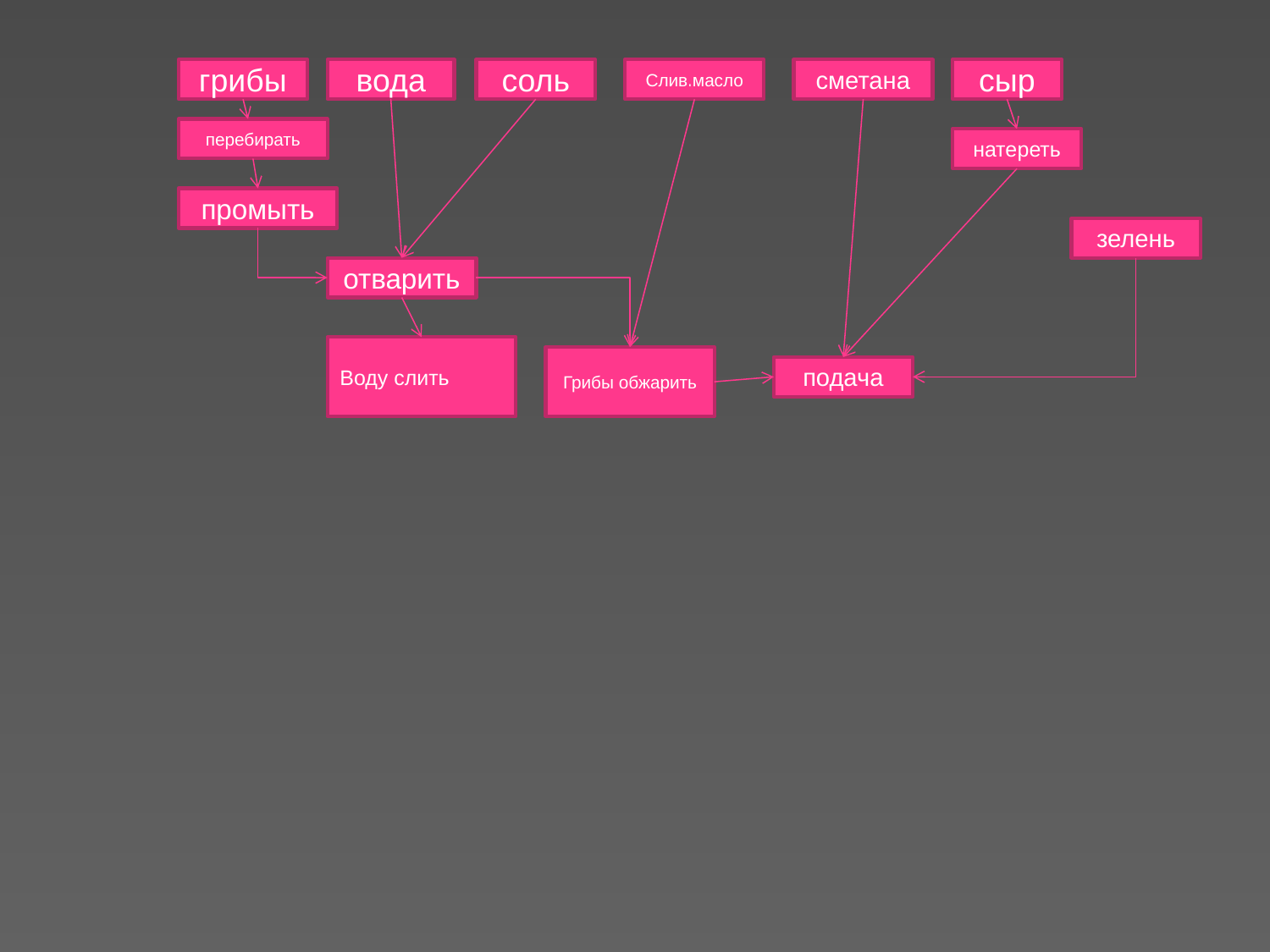

# Закуски из грибов с сыром

грибы
вода
соль
Слив.масло
сметана
сыр
перебирать
натереть
промыть
зелень
отварить
Воду слить
Грибы обжарить
подача